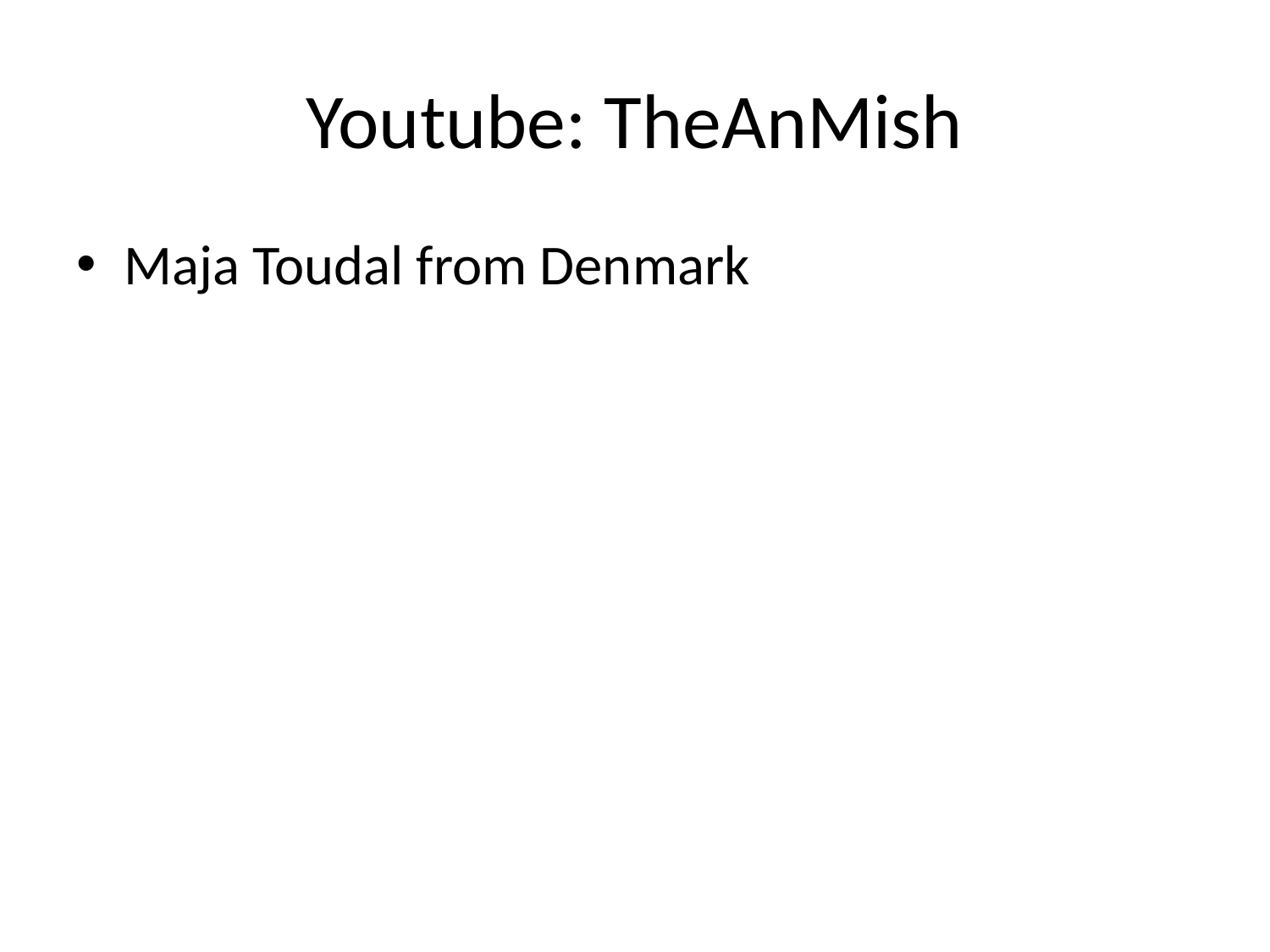

# Youtube: TheAnMish
Maja Toudal from Denmark